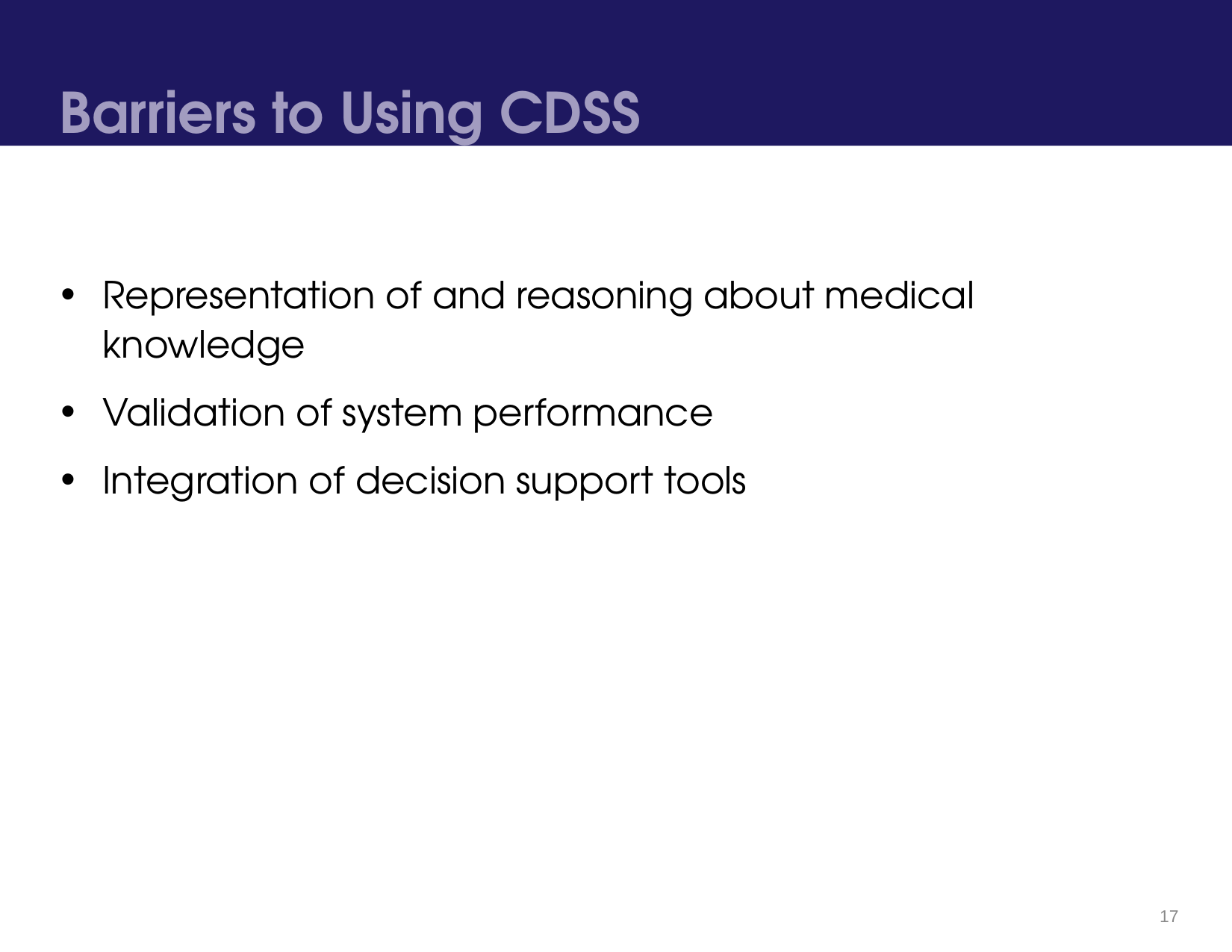

# Barriers to Using CDSS
Representation of and reasoning about medical knowledge
Validation of system performance
Integration of decision support tools